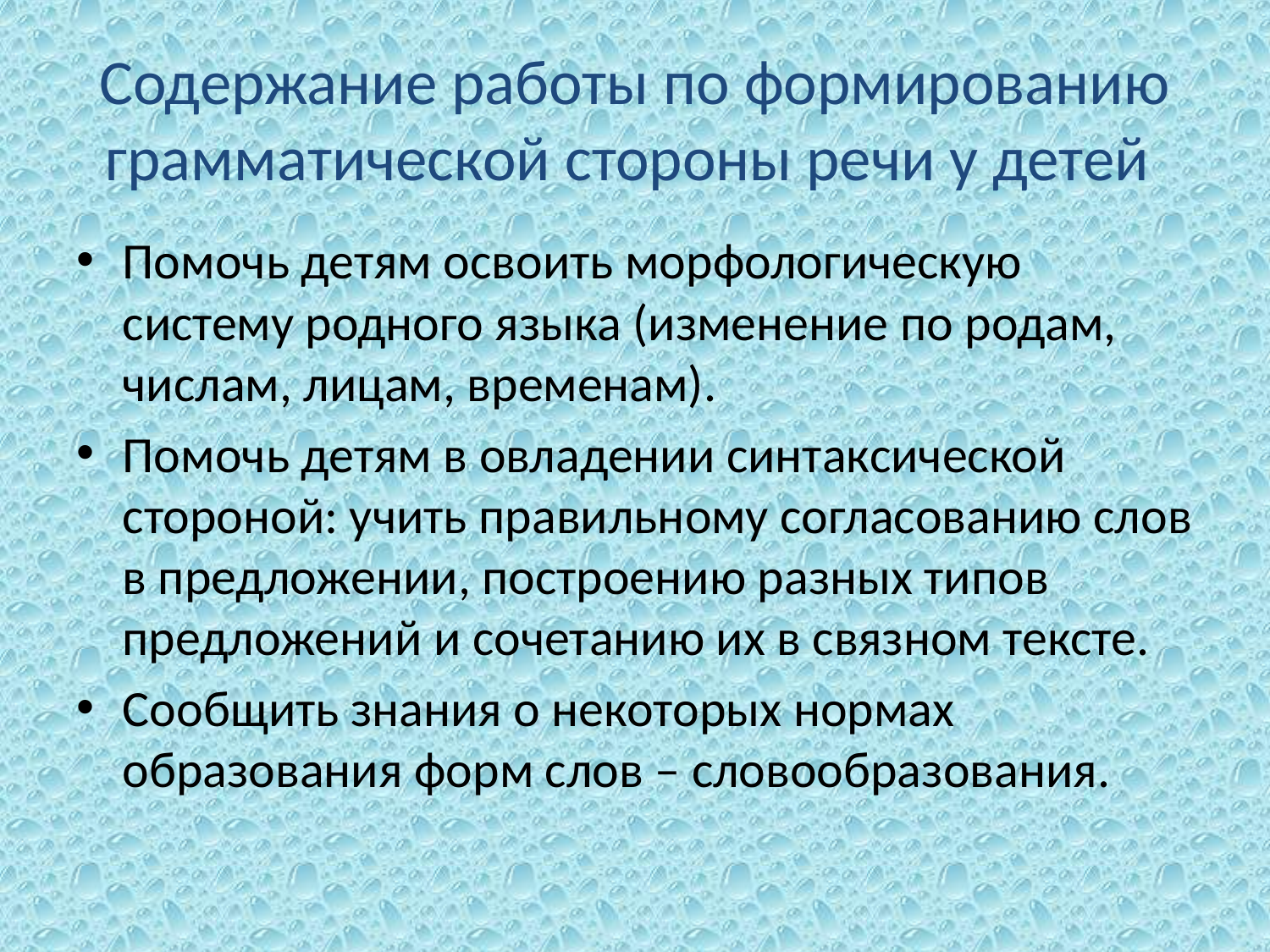

# Содержание работы по формированию грамматической стороны речи у детей
Помочь детям освоить морфологическую систему родного языка (изменение по родам, числам, лицам, временам).
Помочь детям в овладении синтаксической стороной: учить правильному согласованию слов в предложении, построению разных типов предложений и сочетанию их в связном тексте.
Сообщить знания о некоторых нормах образования форм слов – словообразования.